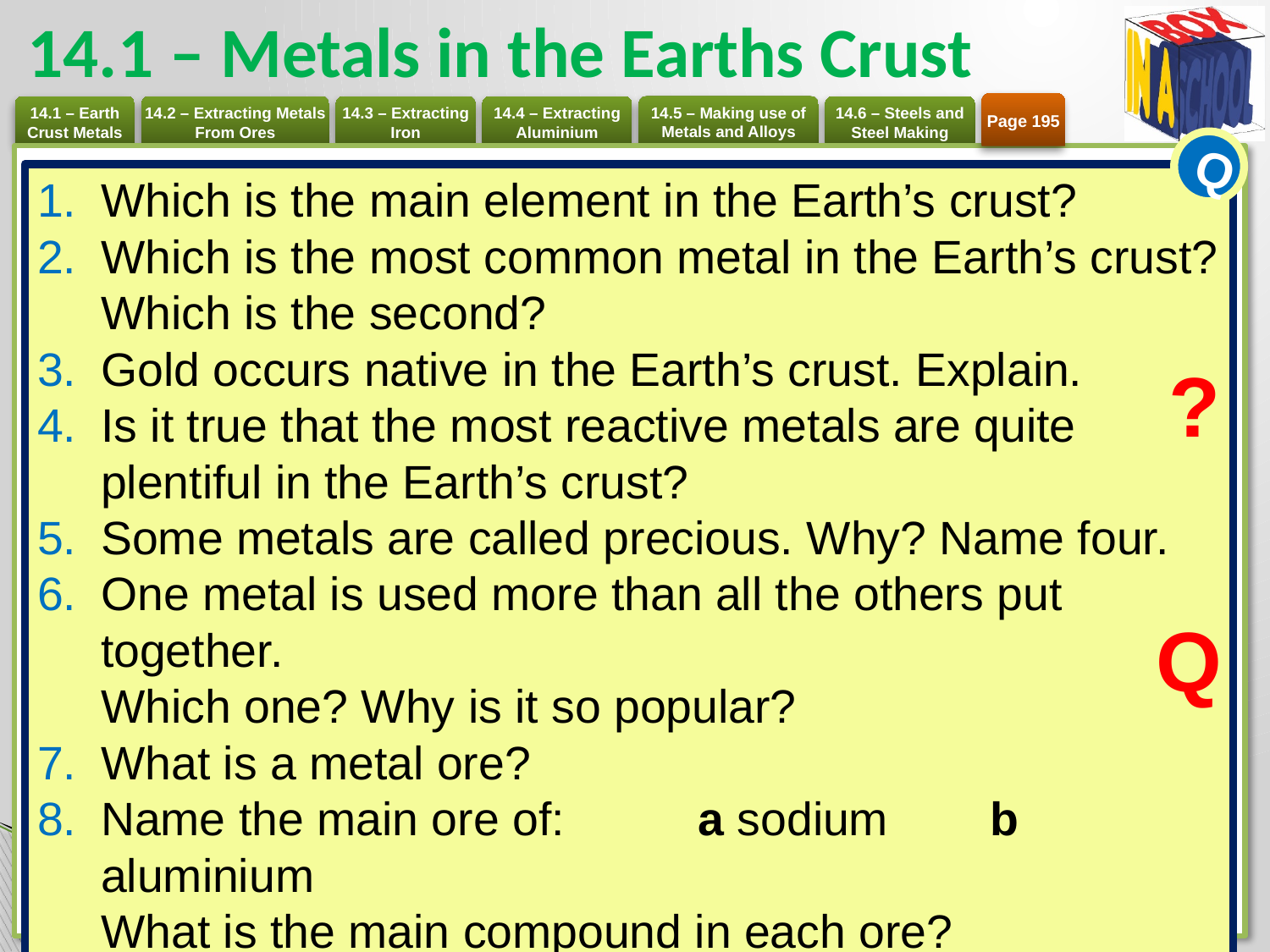

# 14.1 – Metals in the Earths Crust
Page 195
Q
Which is the main element in the Earth’s crust?
Which is the most common metal in the Earth’s crust?
Which is the second?
Gold occurs native in the Earth’s crust. Explain.
Is it true that the most reactive metals are quite plentiful in the Earth’s crust?
Some metals are called precious. Why? Name four.
One metal is used more than all the others put together.
Which one? Why is it so popular?
What is a metal ore?
Name the main ore of: 	a sodium 	b aluminium
What is the main compound in each ore?
?
Q